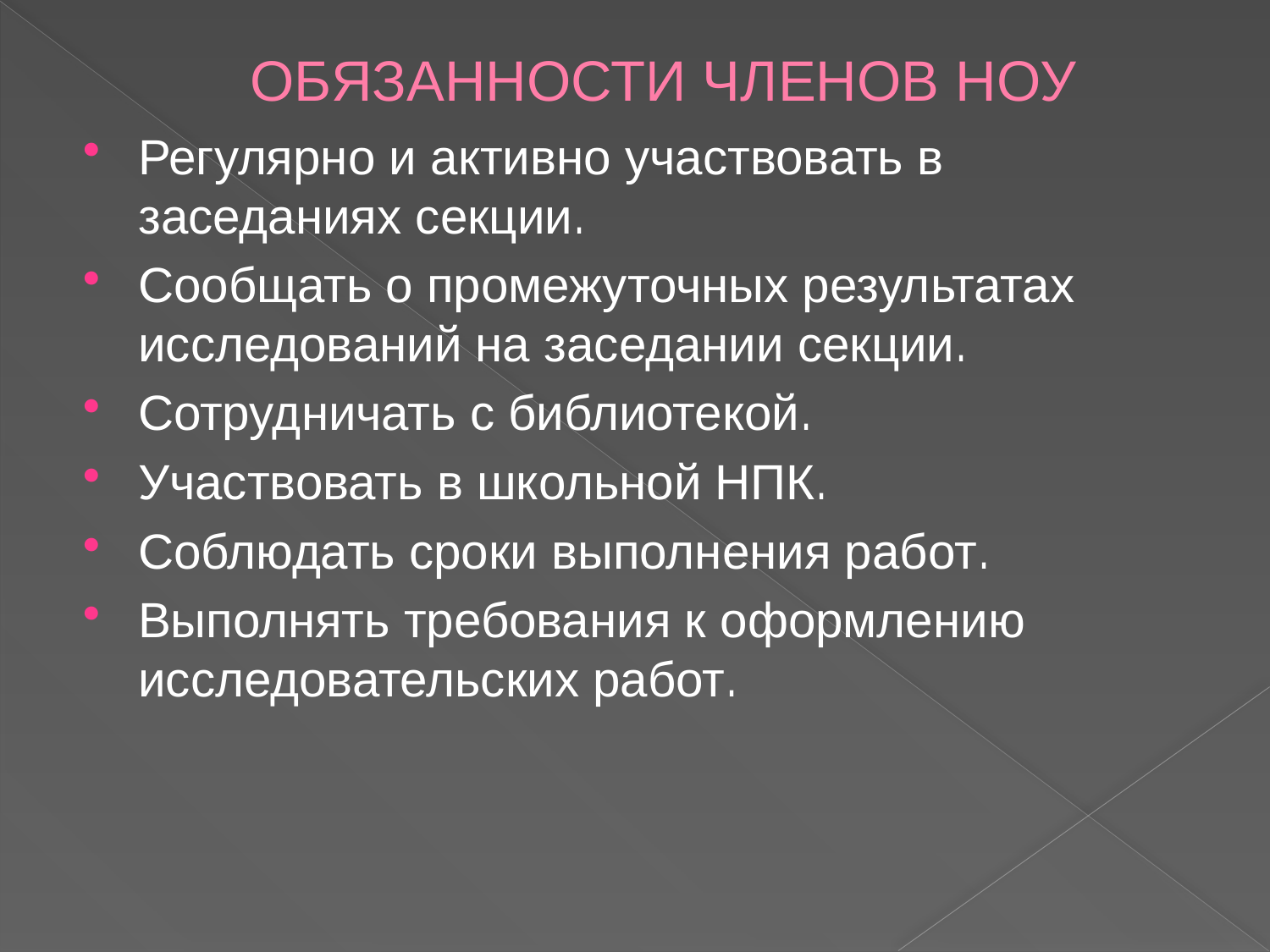

# ОБЯЗАННОСТИ ЧЛЕНОВ НОУ
Регулярно и активно участвовать в заседаниях секции.
Сообщать о промежуточных результатах  исследований на заседании секции.
Сотрудничать с библиотекой.
Участвовать в школьной НПК.
Соблюдать сроки выполнения работ.
Выполнять требования к оформлению исследовательских работ.